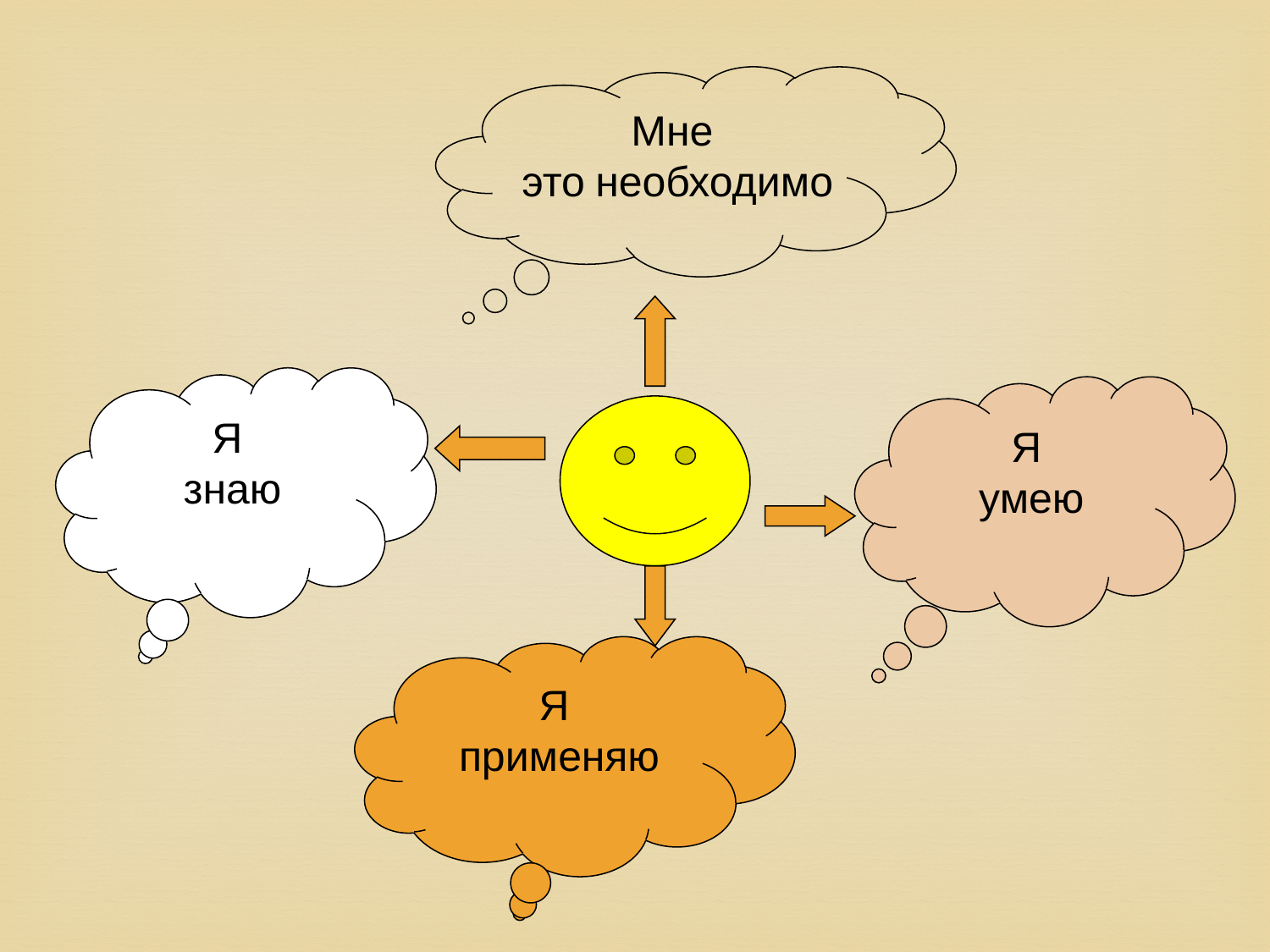

Мне
это необходимо

Я
знаю
Я
умею

Я
применяю